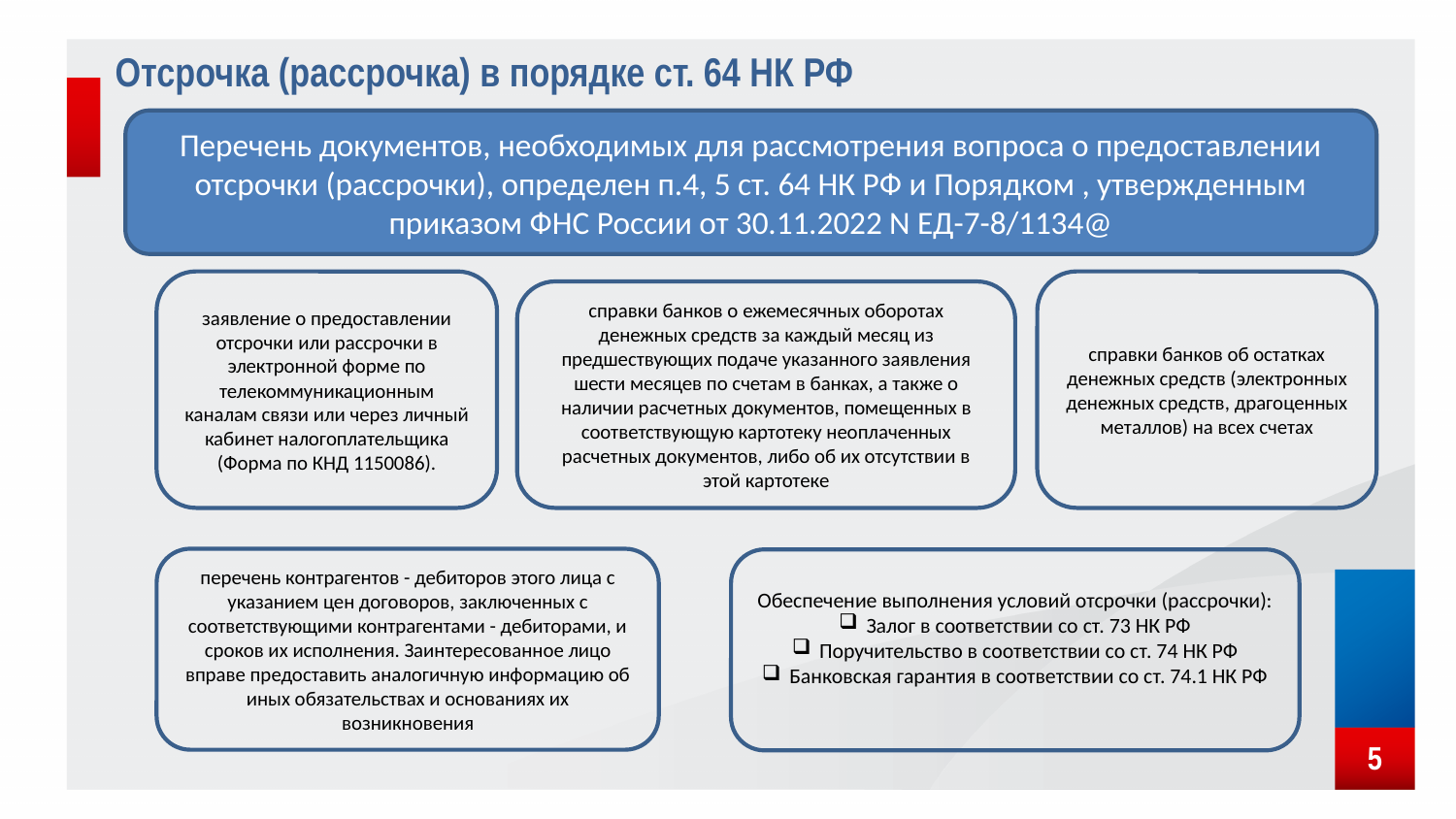

Отсрочка (рассрочка) в порядке ст. 64 НК РФ

Перечень документов, необходимых для рассмотрения вопроса о предоставлении отсрочки (рассрочки), определен п.4, 5 ст. 64 НК РФ и Порядком , утвержденным приказом ФНС России от 30.11.2022 N ЕД-7-8/1134@

заявление о предоставлении отсрочки или рассрочки в электронной форме по телекоммуникационным каналам связи или через личный кабинет налогоплательщика (Форма по КНД 1150086).
справки банков об остатках денежных средств (электронных денежных средств, драгоценных металлов) на всех счетах
справки банков о ежемесячных оборотах денежных средств за каждый месяц из предшествующих подаче указанного заявления шести месяцев по счетам в банках, а также о наличии расчетных документов, помещенных в соответствующую картотеку неоплаченных расчетных документов, либо об их отсутствии в этой картотеке
перечень контрагентов - дебиторов этого лица с указанием цен договоров, заключенных с соответствующими контрагентами - дебиторами, и сроков их исполнения. Заинтересованное лицо вправе предоставить аналогичную информацию об иных обязательствах и основаниях их возникновения
Обеспечение выполнения условий отсрочки (рассрочки):
Залог в соответствии со ст. 73 НК РФ
Поручительство в соответствии со ст. 74 НК РФ
Банковская гарантия в соответствии со ст. 74.1 НК РФ

5